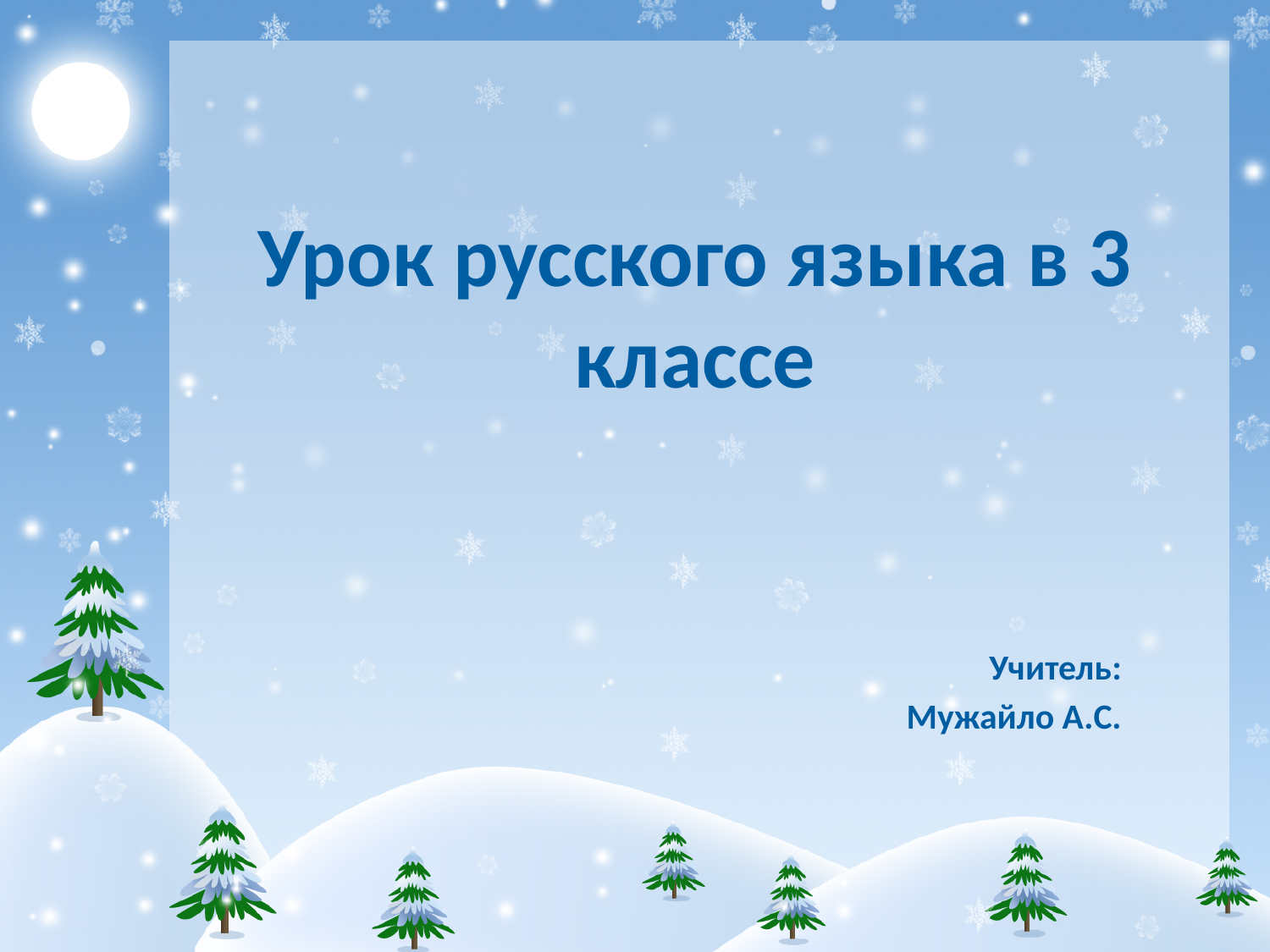

# Урок русского языка в 3 классе

Учитель:
Мужайло А.С.